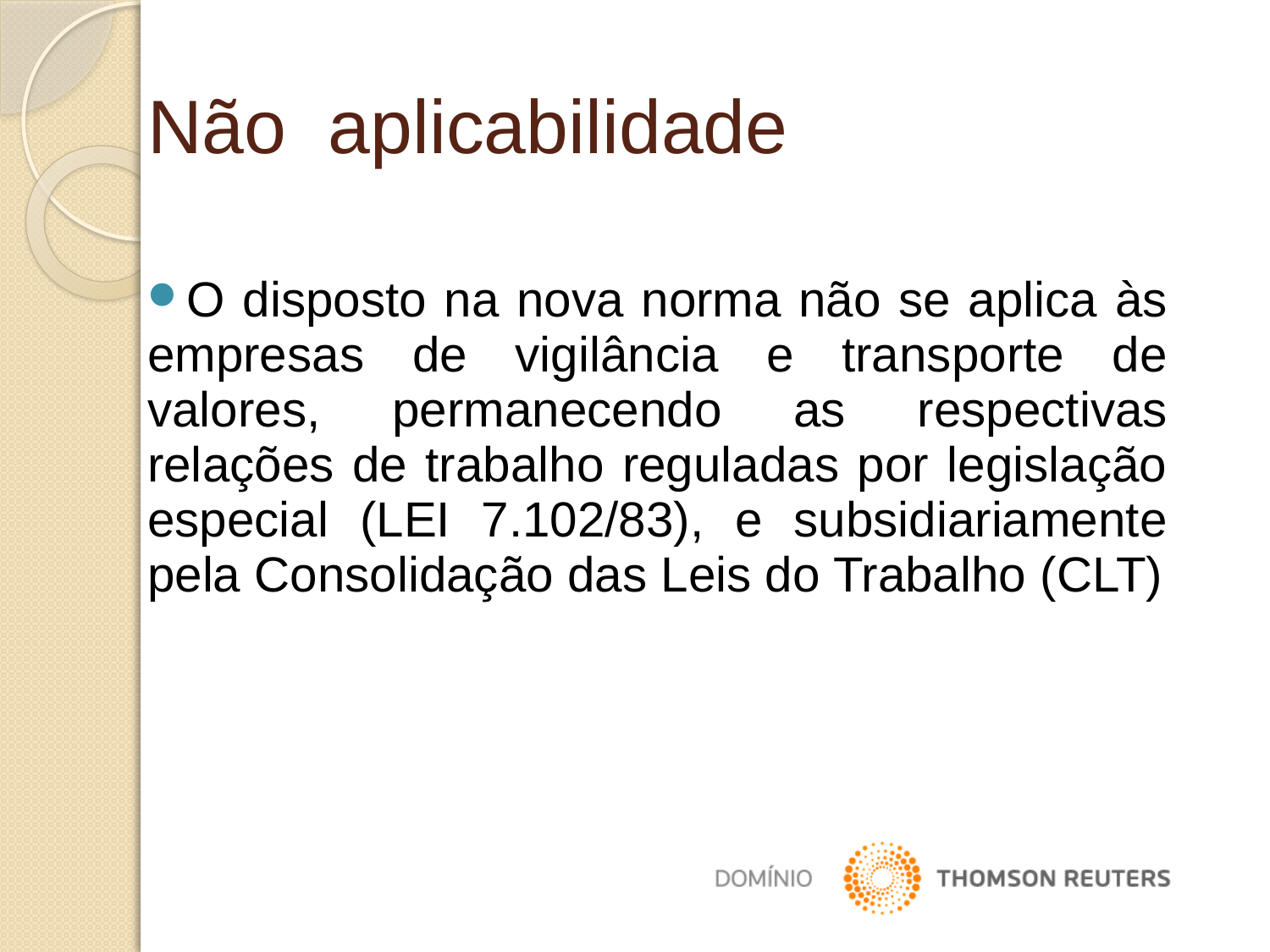

Não  aplicabilidade
O disposto na nova norma não se aplica às empresas de vigilância e transporte de valores, permanecendo as respectivas relações de trabalho reguladas por legislação especial (LEI 7.102/83), e subsidiariamente pela Consolidação das Leis do Trabalho (CLT)